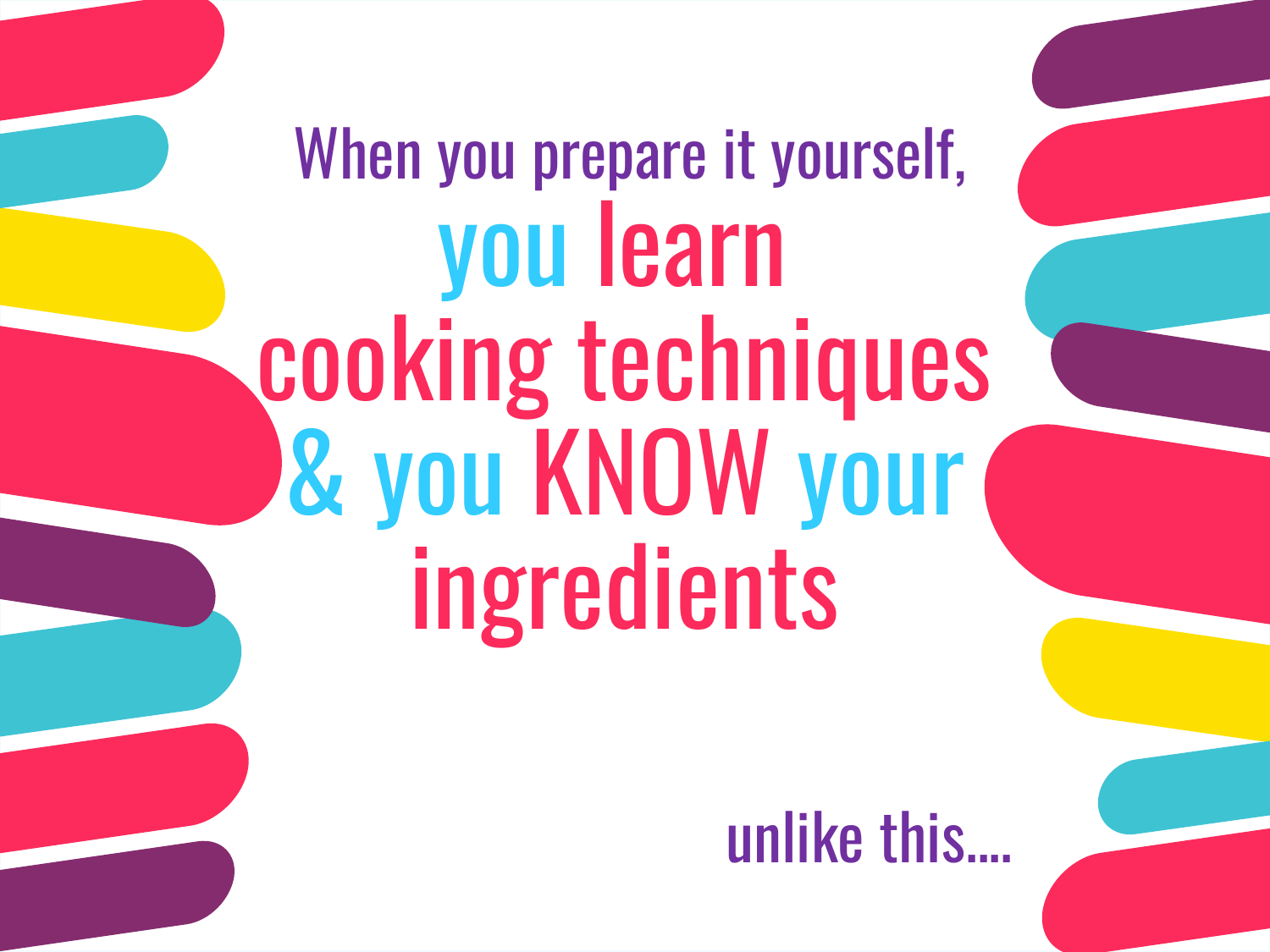

When you prepare it yourself,
# you learn
cooking techniques
& you KNOW your ingredients
unlike this....